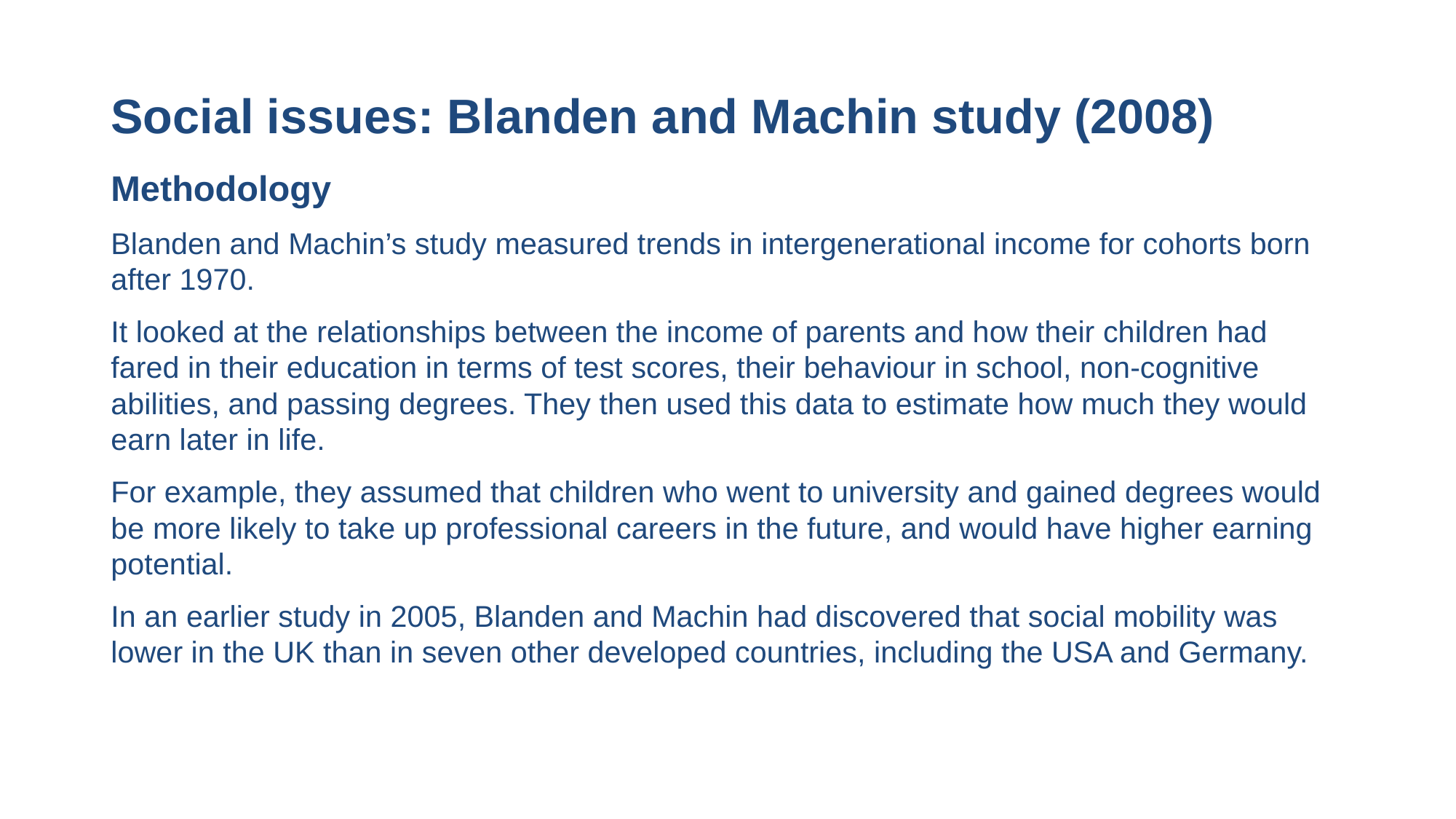

# Social issues: Blanden and Machin study (2008)
Methodology
Blanden and Machin’s study measured trends in intergenerational income for cohorts born after 1970.
It looked at the relationships between the income of parents and how their children had fared in their education in terms of test scores, their behaviour in school, non-cognitive abilities, and passing degrees. They then used this data to estimate how much they would earn later in life.
For example, they assumed that children who went to university and gained degrees would be more likely to take up professional careers in the future, and would have higher earning potential.
In an earlier study in 2005, Blanden and Machin had discovered that social mobility was lower in the UK than in seven other developed countries, including the USA and Germany.